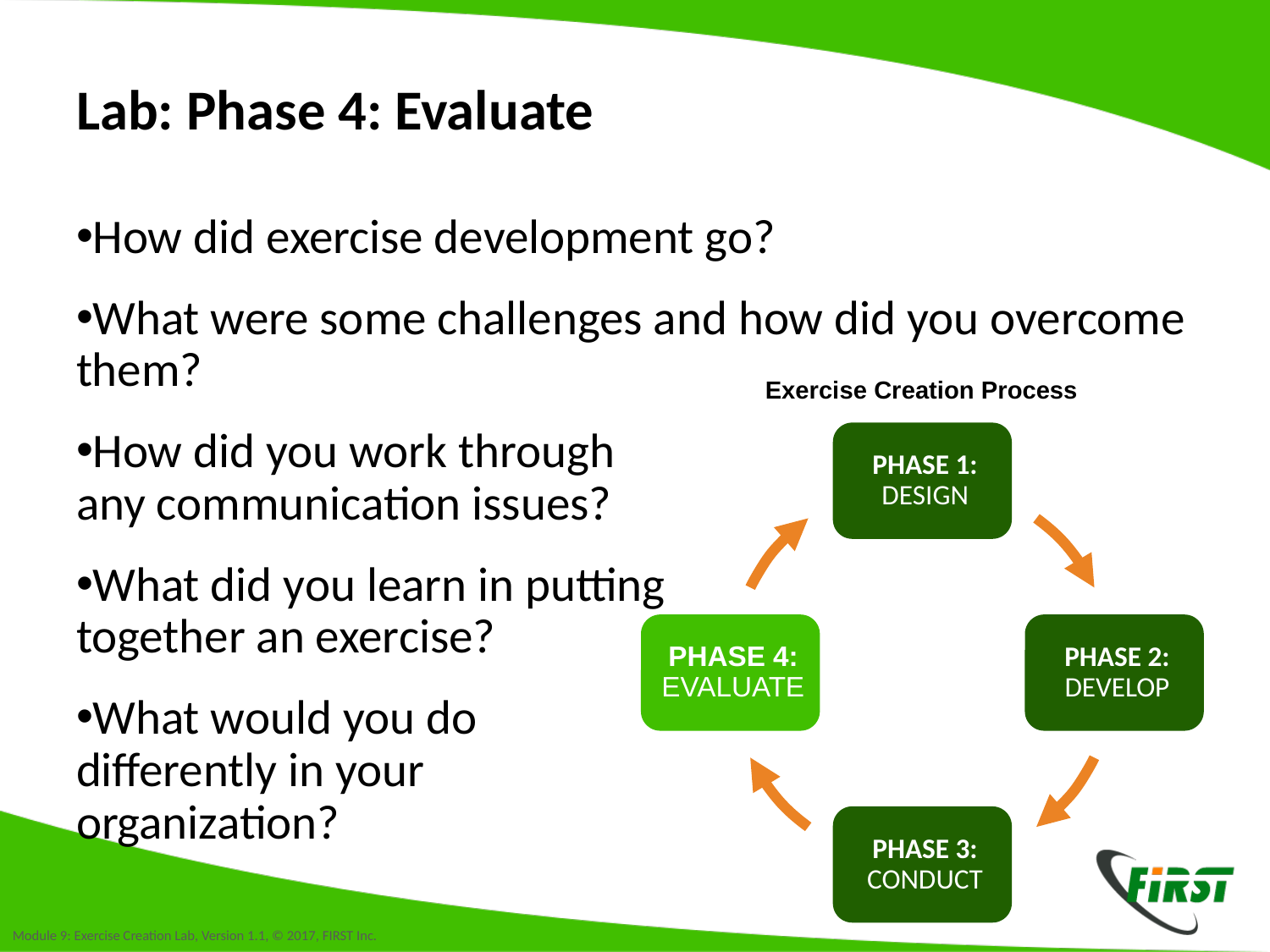

# Lab: Phase 4: Evaluate
How did exercise development go?
What were some challenges and how did you overcome them?
How did you work through
any communication issues?
What did you learn in putting
together an exercise?
What would you do
differently in your
organization?
Exercise Creation Process
PHASE 1: DESIGN
PHASE 2: DEVELOP
PHASE 3: CONDUCT
PHASE 4: EVALUATE